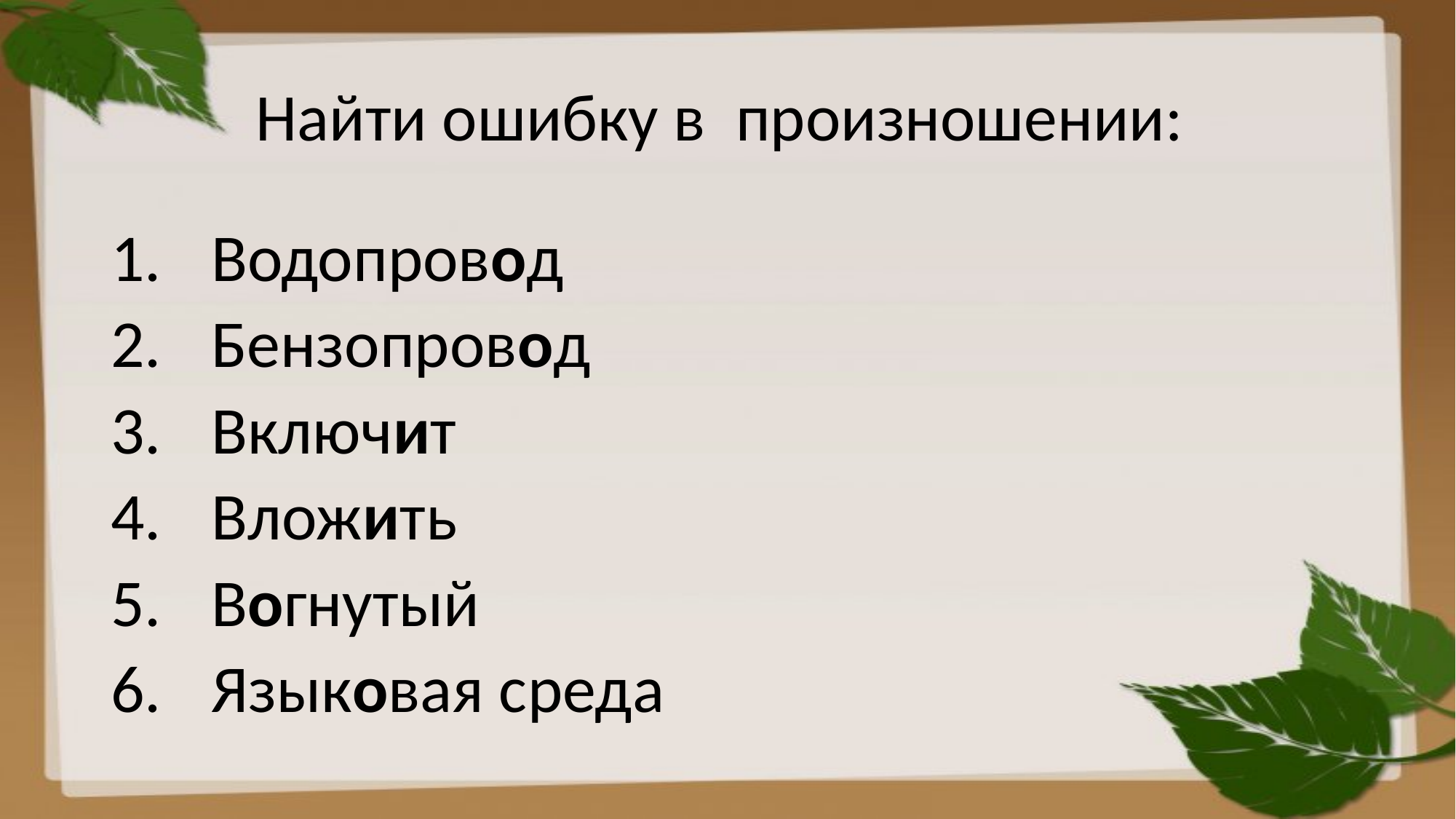

# Найти ошибку в  произношении:
Водопровод
Бензопровод
Включит
Вложить
Вогнутый
Языковая среда